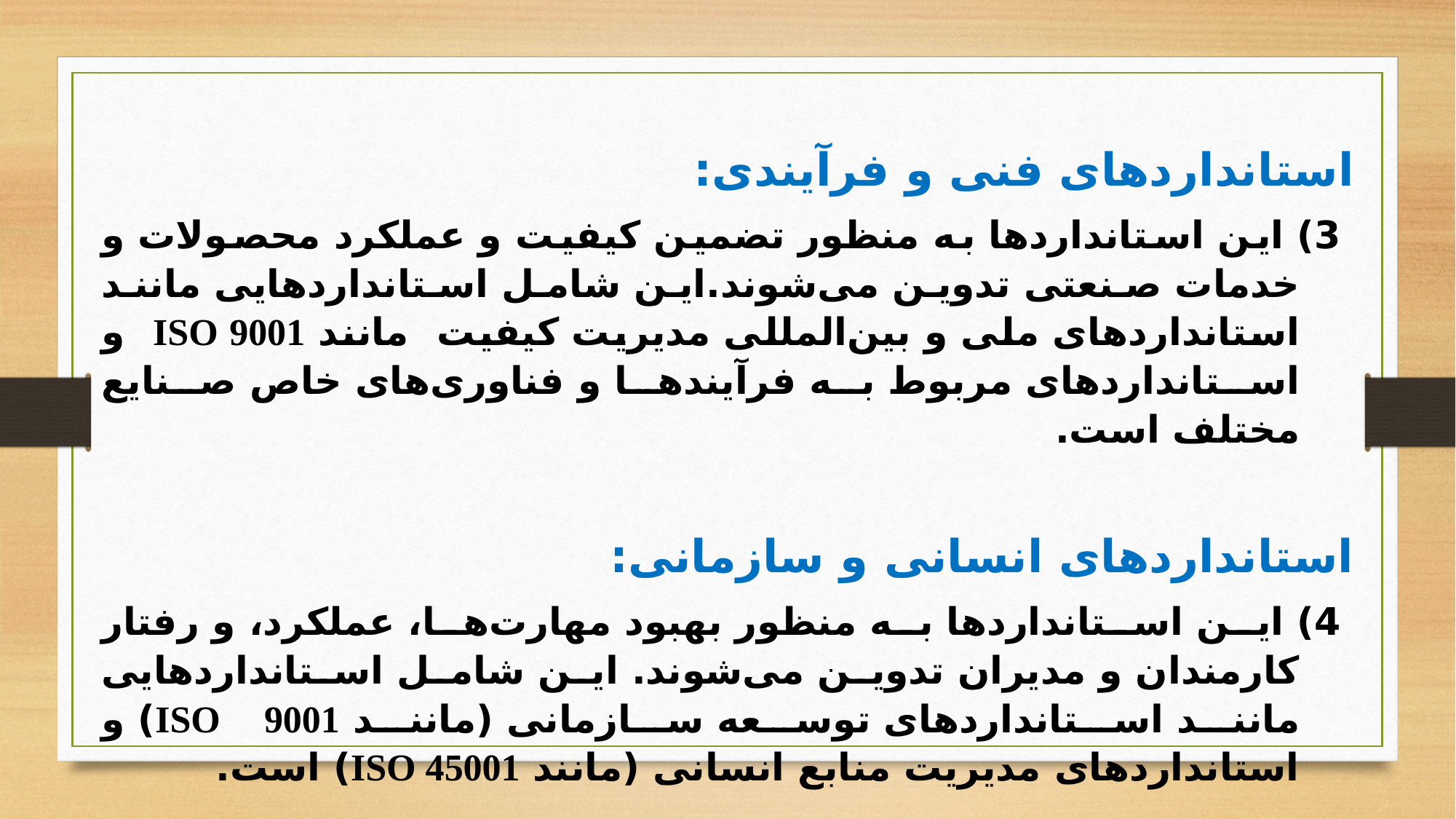

استانداردهای فنی و فرآیندی:
3) این استانداردها به منظور تضمین کیفیت و عملکرد محصولات و خدمات صنعتی تدوین می‌شوند.این شامل استانداردهایی مانند استانداردهای ملی و بین‌المللی مدیریت کیفیت  مانند ISO 9001  و استانداردهای مربوط به فرآیندها و فناوری‌های خاص صنایع مختلف است.

استانداردهای انسانی و سازمانی:
4) این استانداردها به منظور بهبود مهارت‌ها، عملکرد، و رفتار کارمندان و مدیران تدوین می‌شوند. این شامل استانداردهایی مانند استانداردهای توسعه سازمانی (مانند ISO 9001) و استانداردهای مدیریت منابع انسانی (مانند ISO 45001) است.